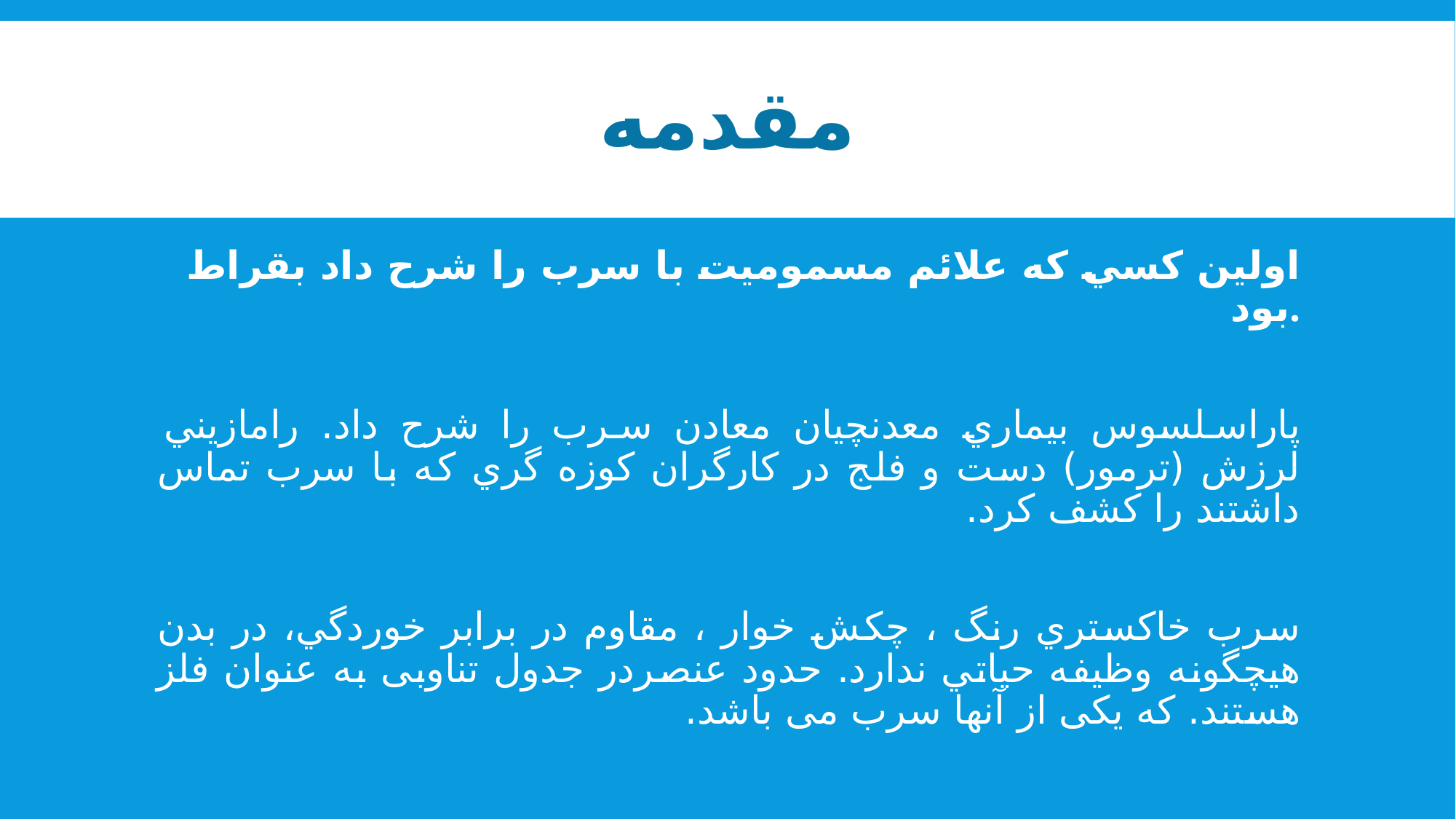

# مقدمه
اولين كسي كه علائم مسموميت با سرب را شرح داد بقراط بود.

پاراسلسوس بيماري معدنچيان معادن سرب را شرح داد. رامازيني لرزش (ترمور) دست و فلج در كارگران كوزه گري كه با سرب تماس داشتند را كشف كرد.

سرب خاكستري رنگ ، چكش خوار ، مقاوم در برابر خوردگي، در بدن هيچگونه وظيفه حياتي ندارد. حدود عنصردر جدول تناوبی به عنوان فلز هستند. که یکی از آنها سرب می باشد.